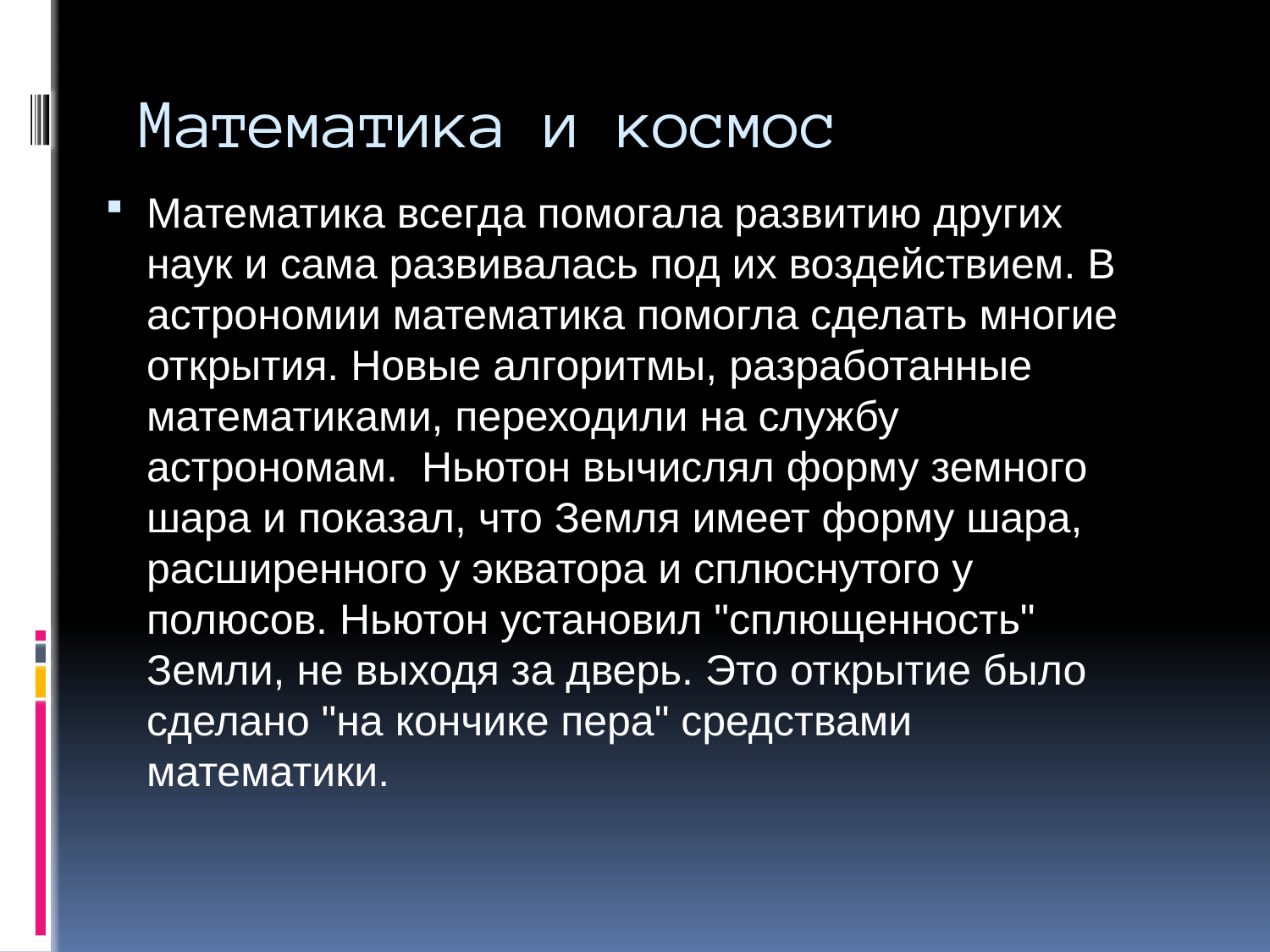

# Математика и космос
Математика всегда помогала развитию других наук и сама развивалась под их воздействием. В астрономии математика помогла сделать многие открытия. Новые алгоритмы, разработанные математиками, переходили на службу астрономам.  Ньютон вычислял форму земного шара и показал, что Земля имеет форму шара, расширенного у экватора и сплюснутого у полюсов. Ньютон установил "сплющенность" Земли, не выходя за дверь. Это открытие было сделано "на кончике пера" средствами математики.